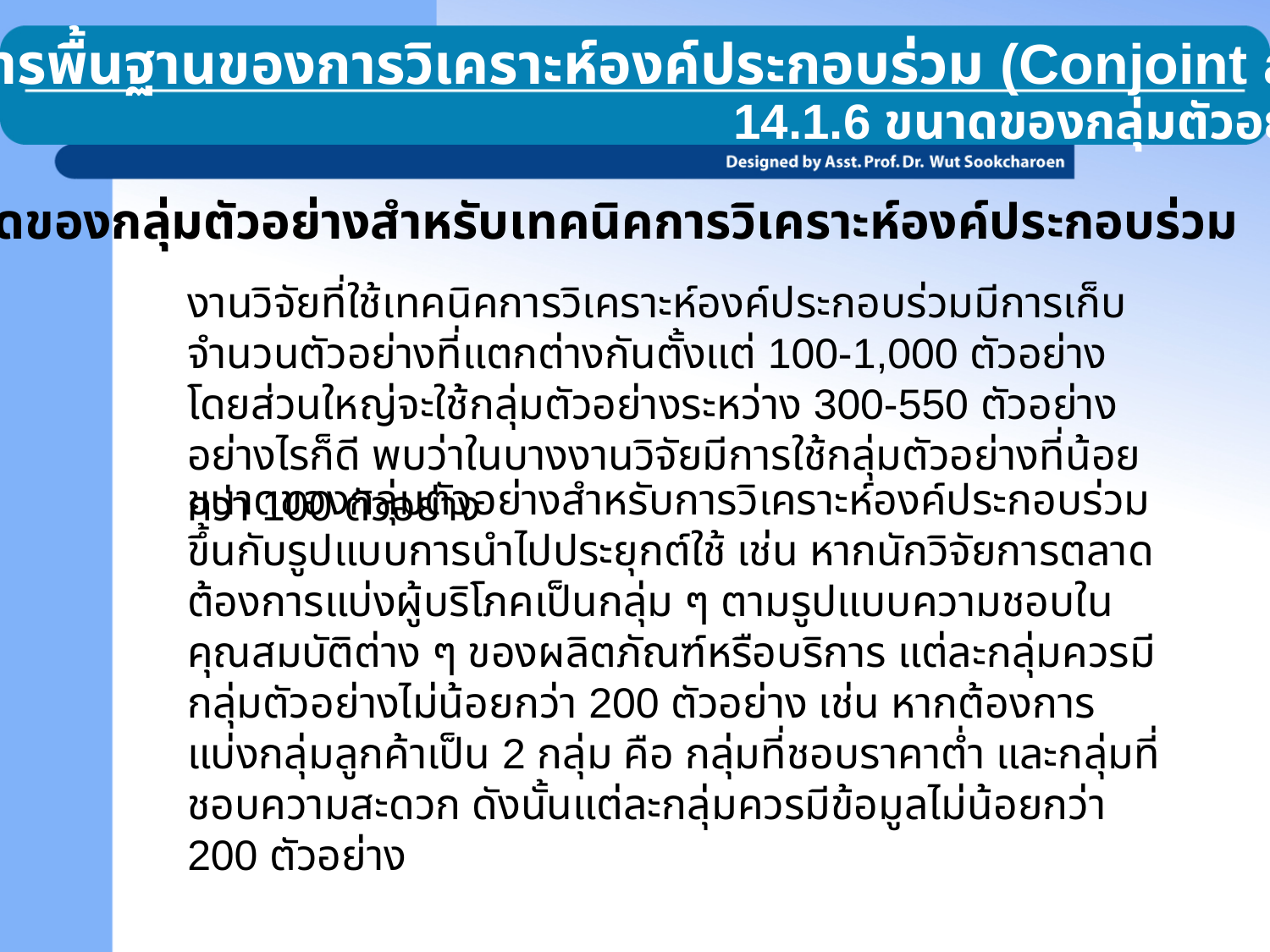

14.1 หลักการพื้นฐานของการวิเคราะห์องค์ประกอบร่วม (Conjoint analysis)
14.1.6 ขนาดของกลุ่มตัวอย่าง
ขนาดของกลุ่มตัวอย่างสำหรับเทคนิคการวิเคราะห์องค์ประกอบร่วม
งานวิจัยที่ใช้เทคนิคการวิเคราะห์องค์ประกอบร่วมมีการเก็บจำนวนตัวอย่างที่แตกต่างกันตั้งแต่ 100-1,000 ตัวอย่าง โดยส่วนใหญ่จะใช้กลุ่มตัวอย่างระหว่าง 300-550 ตัวอย่าง อย่างไรก็ดี พบว่าในบางงานวิจัยมีการใช้กลุ่มตัวอย่างที่น้อยกว่า 100 ตัวอย่าง
ขนาดของกลุ่มตัวอย่างสำหรับการวิเคราะห์องค์ประกอบร่วมขึ้นกับรูปแบบการนำไปประยุกต์ใช้ เช่น หากนักวิจัยการตลาดต้องการแบ่งผู้บริโภคเป็นกลุ่ม ๆ ตามรูปแบบความชอบในคุณสมบัติต่าง ๆ ของผลิตภัณฑ์หรือบริการ แต่ละกลุ่มควรมีกลุ่มตัวอย่างไม่น้อยกว่า 200 ตัวอย่าง เช่น หากต้องการแบ่งกลุ่มลูกค้าเป็น 2 กลุ่ม คือ กลุ่มที่ชอบราคาต่ำ และกลุ่มที่ชอบความสะดวก ดังนั้นแต่ละกลุ่มควรมีข้อมูลไม่น้อยกว่า 200 ตัวอย่าง